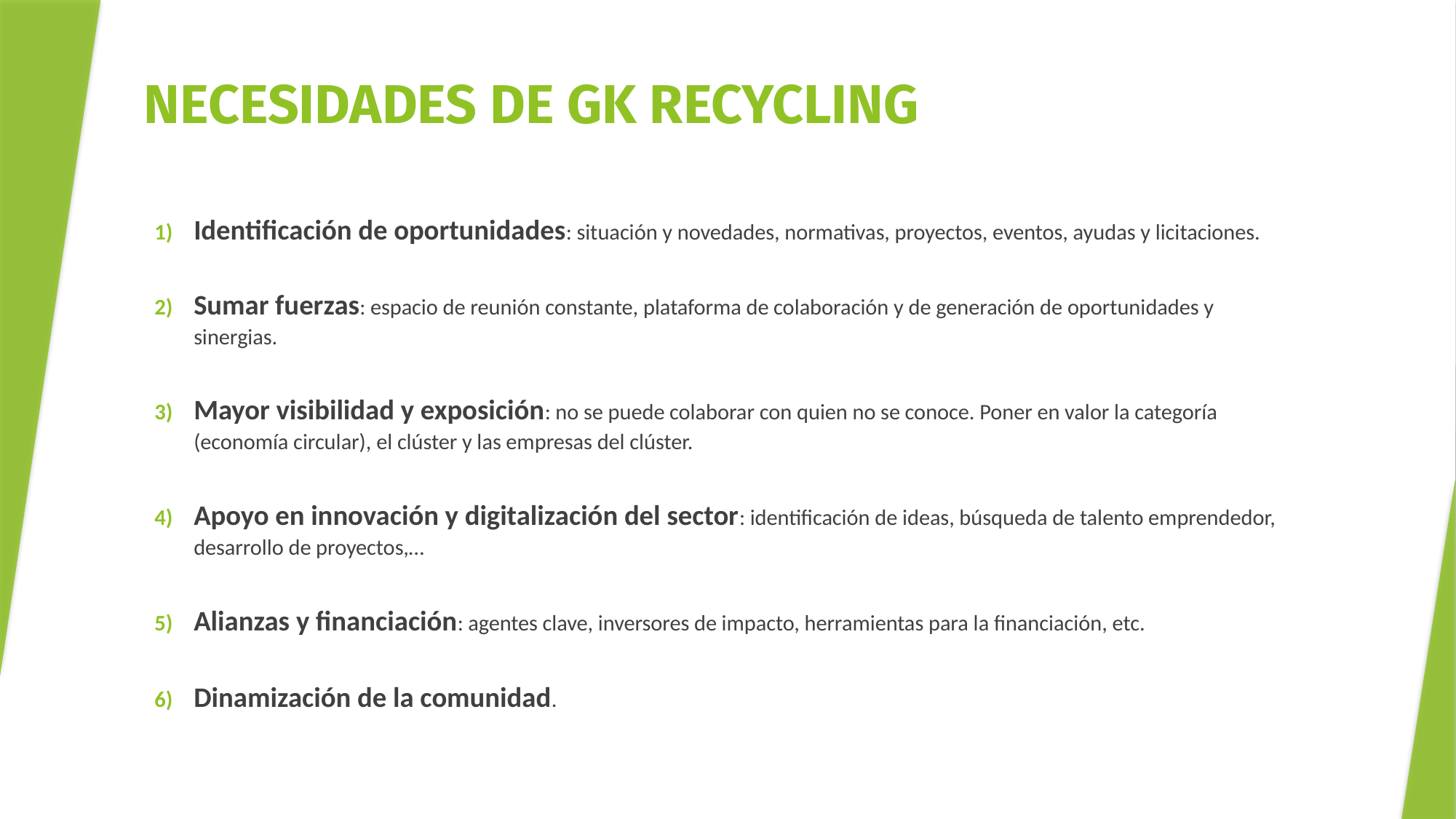

# NECESIDADES DE GK RECYCLING
Identificación de oportunidades: situación y novedades, normativas, proyectos, eventos, ayudas y licitaciones.
Sumar fuerzas: espacio de reunión constante, plataforma de colaboración y de generación de oportunidades y sinergias.
Mayor visibilidad y exposición: no se puede colaborar con quien no se conoce. Poner en valor la categoría (economía circular), el clúster y las empresas del clúster.
Apoyo en innovación y digitalización del sector: identificación de ideas, búsqueda de talento emprendedor, desarrollo de proyectos,…
Alianzas y financiación: agentes clave, inversores de impacto, herramientas para la financiación, etc.
Dinamización de la comunidad.